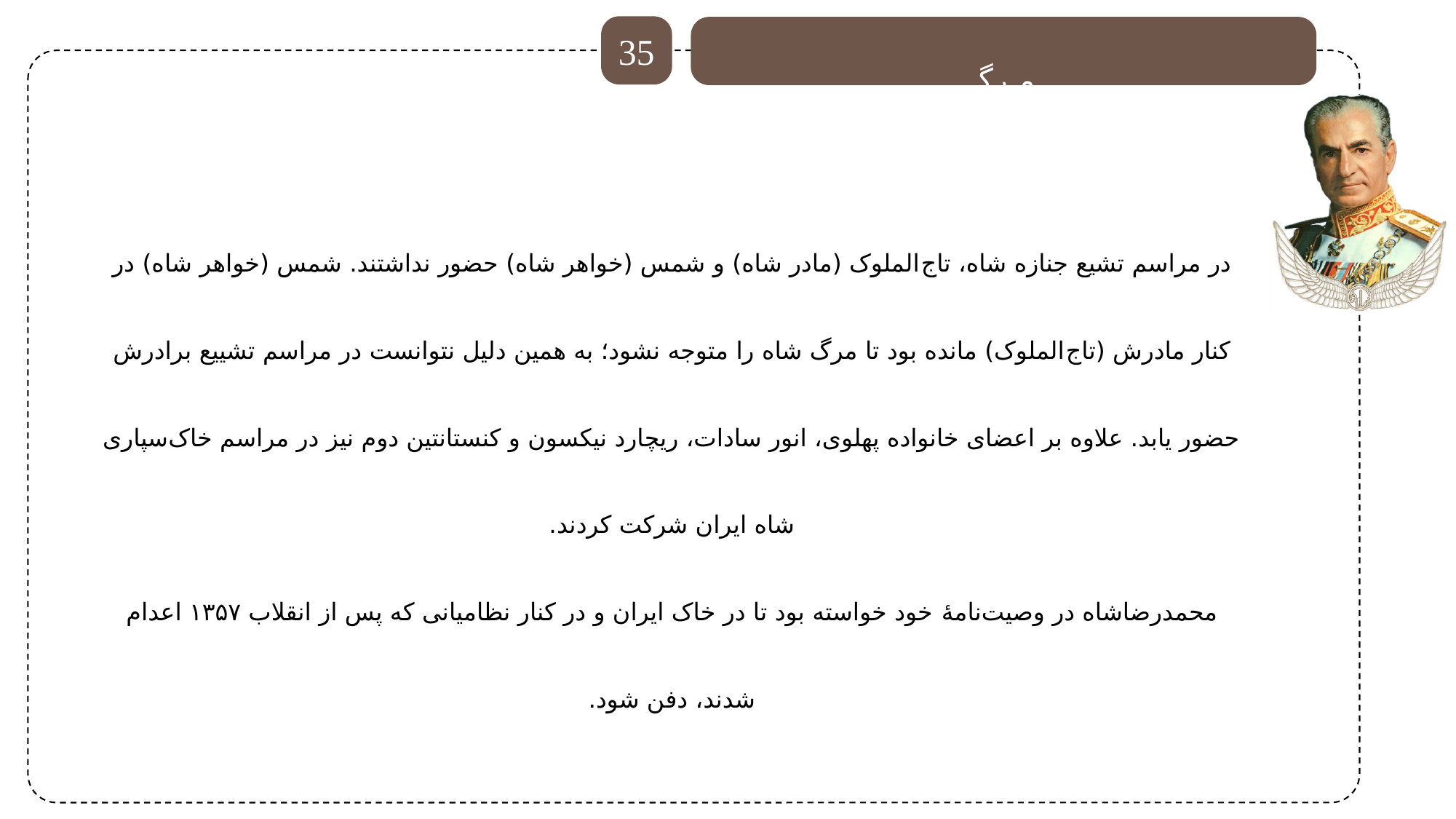

مـرگـ
35
در مراسم تشیع جنازه شاه، تاج‌الملوک (مادر شاه) و شمس (خواهر شاه) حضور نداشتند. شمس (خواهر شاه) در کنار مادرش (تاج‌الملوک) مانده بود تا مرگ شاه را متوجه نشود؛ به همین دلیل نتوانست در مراسم تشییع برادرش حضور یابد. علاوه بر اعضای خانواده پهلوی، انور سادات، ریچارد نیکسون و کنستانتین دوم نیز در مراسم خاک‌سپاری شاه ایران شرکت کردند.
محمدرضاشاه در وصیت‌نامهٔ خود خواسته بود تا در خاک ایران و در کنار نظامیانی که پس از انقلاب ۱۳۵۷ اعدام شدند، دفن شود.